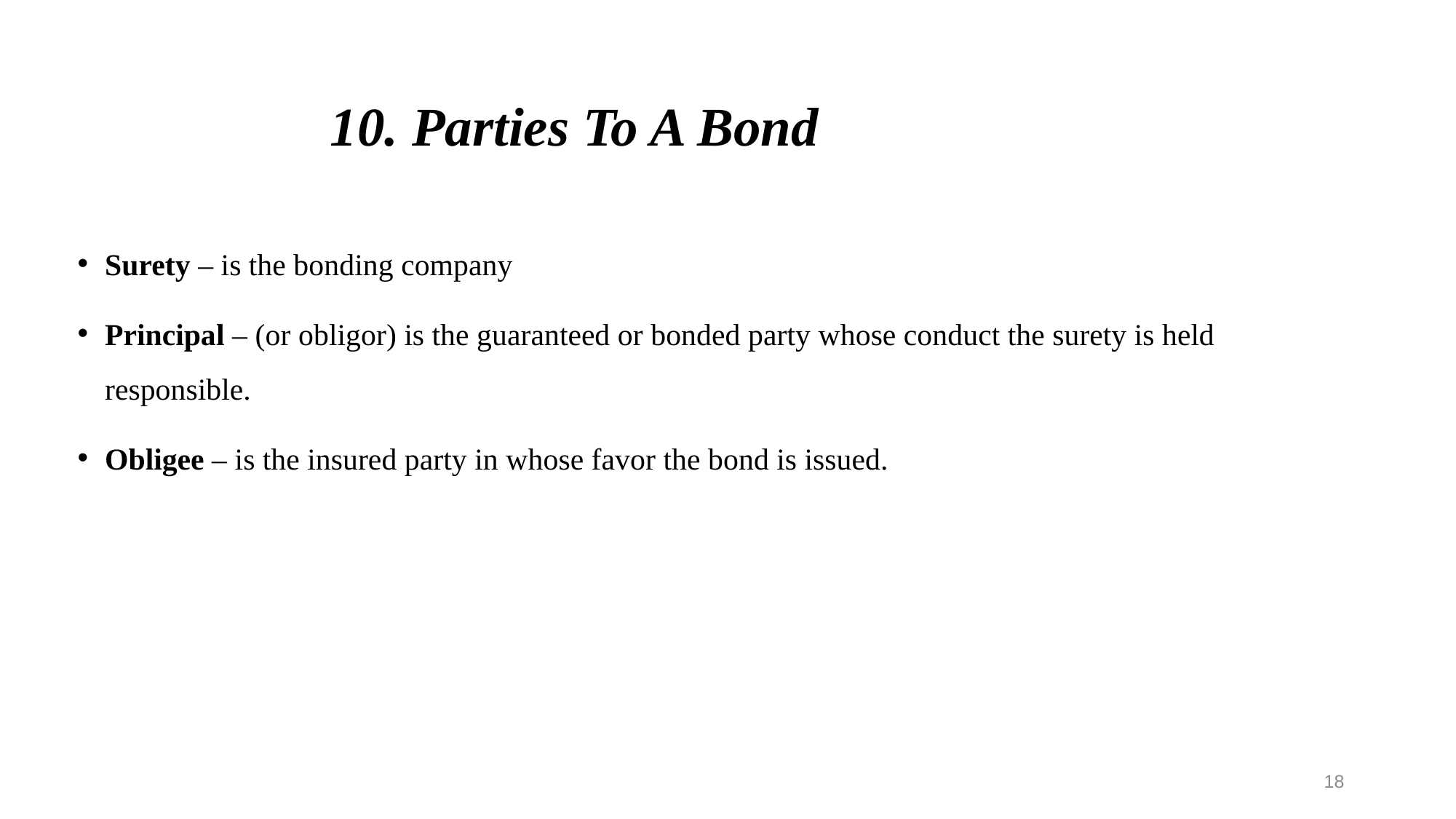

# 10. Parties To A Bond
Surety – is the bonding company
Principal – (or obligor) is the guaranteed or bonded party whose conduct the surety is held responsible.
Obligee – is the insured party in whose favor the bond is issued.
18